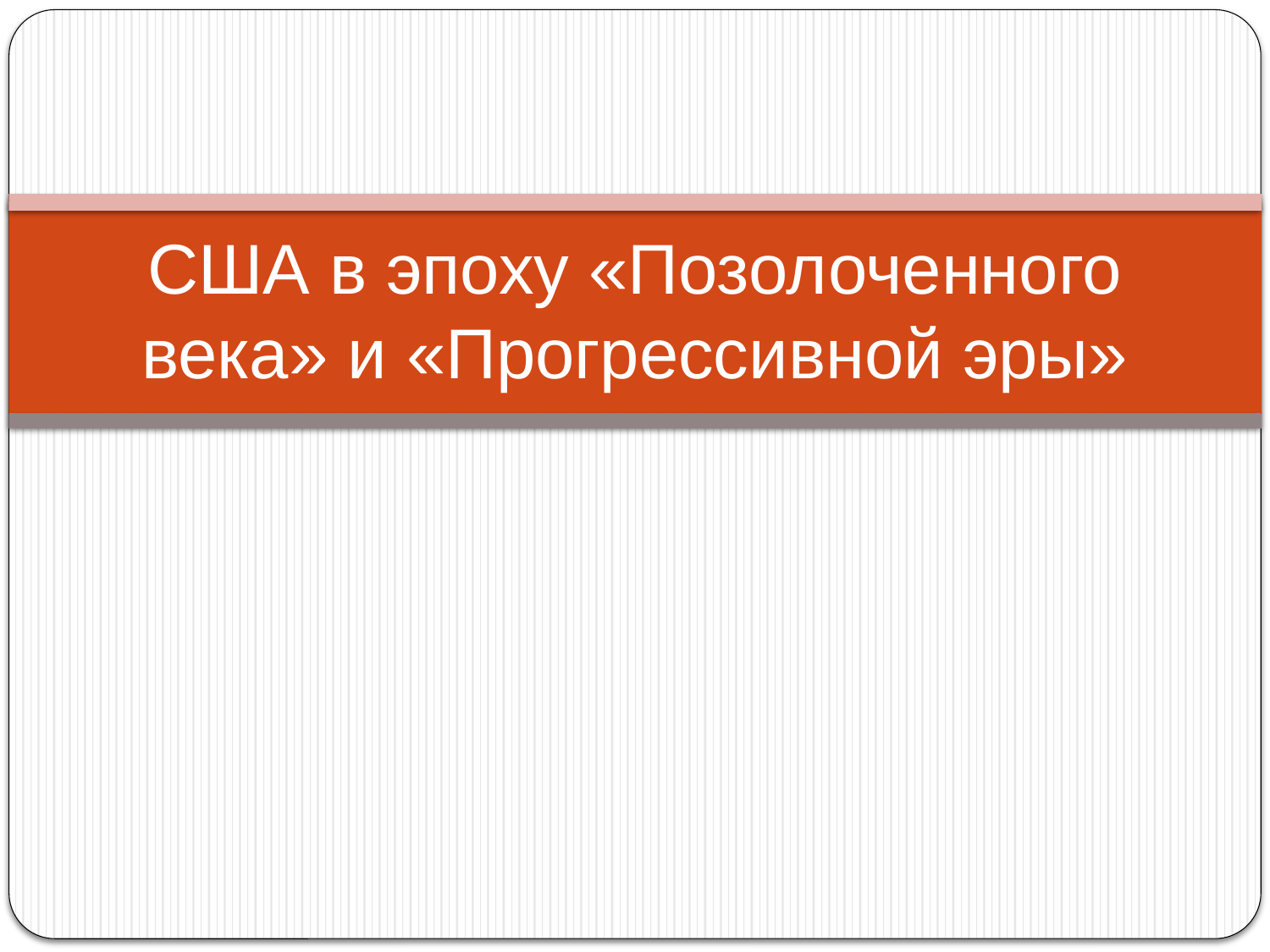

# США в эпоху «Позолоченного века» и «Прогрессивной эры»